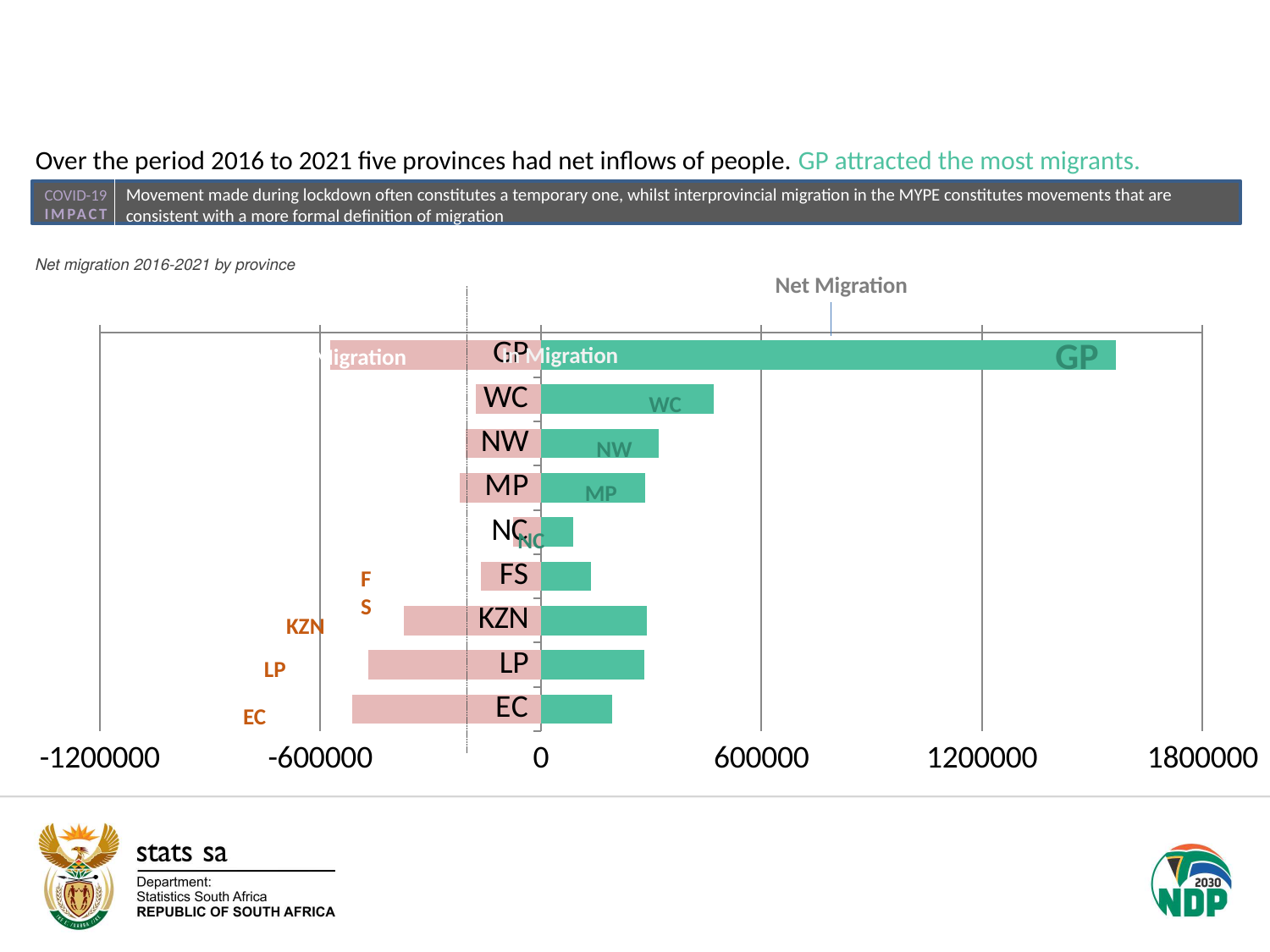

Over the period 2016 to 2021 five provinces had net inflows of people. GP attracted the most migrants.
Movement made during lockdown often constitutes a temporary one, whilst interprovincial migration in the MYPE constitutes movements that are consistent with a more formal definition of migration
COVID-19
IMPACT

Net migration 2016-2021 by province
Net Migration

### Chart

| Category | OutMigration | Inmigration |
|---|---|---|
| GP | -573271.0 | 1564861.0 |
| WC | -178136.0 | 470657.0 |
| NW | -204053.0 | 320679.0 |
| MP | -220641.0 | 283137.0 |
| NC | -76837.0 | 88433.0 |
| FS | -164042.0 | 134907.0 |
| KZN | -373366.0 | 288998.0 |
| LP | -469960.0 | 281289.0 |
| EC | -512504.0 | 192839.0 |
GP
In Migration
Out Migration
WC
NW
MP
NC
FS
KZN
LP
EC